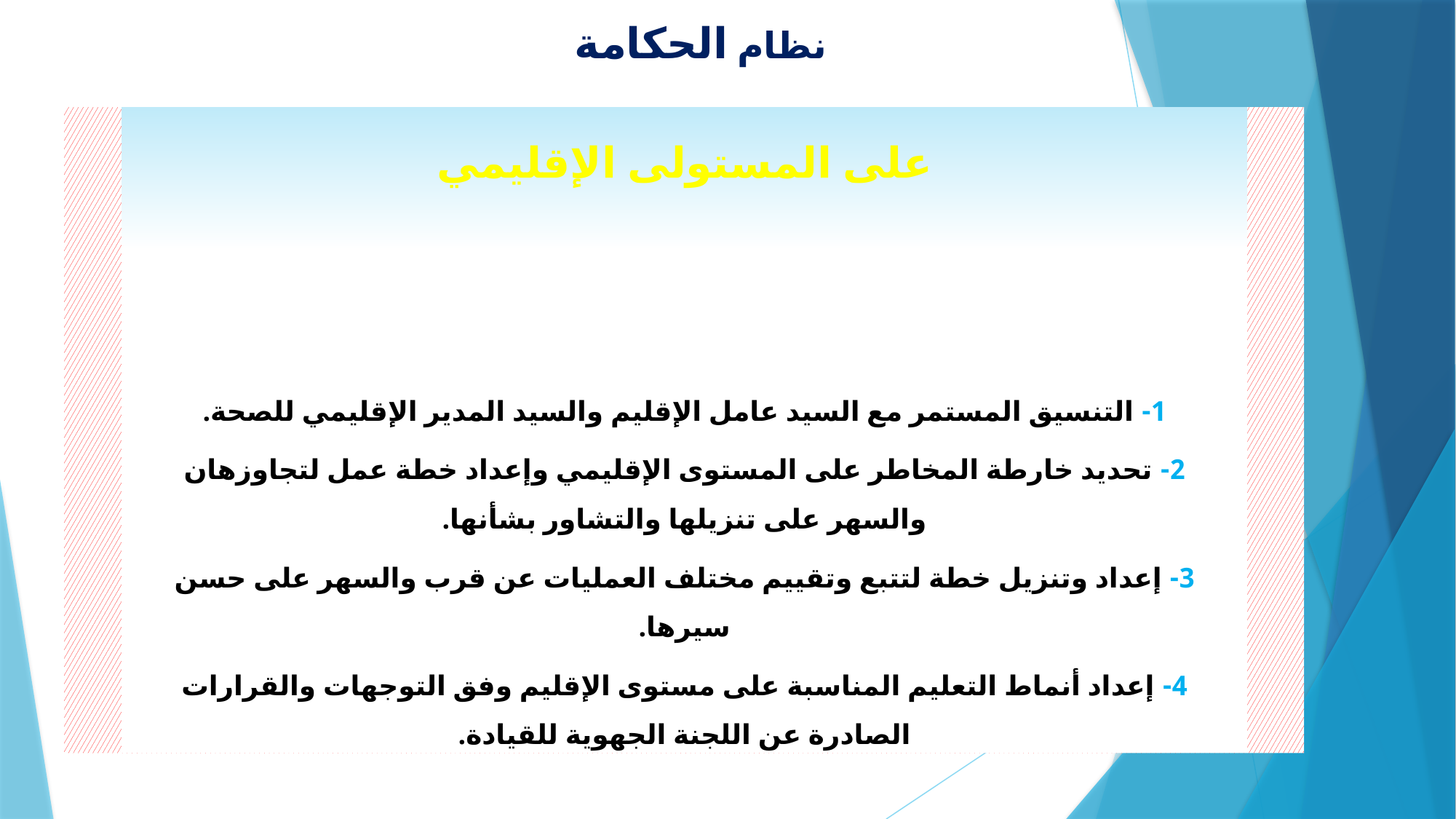

# نظام الحكامة
على المستولى الإقليمي

1- التنسيق المستمر مع السيد عامل الإقليم والسيد المدير الإقليمي للصحة.
2- تحديد خارطة المخاطر على المستوى الإقليمي وإعداد خطة عمل لتجاوزهان والسهر على تنزيلها والتشاور بشأنها.
3- إعداد وتنزيل خطة لتتبع وتقييم مختلف العمليات عن قرب والسهر على حسن سيرها.
4- إعداد أنماط التعليم المناسبة على مستوى الإقليم وفق التوجهات والقرارات الصادرة عن اللجنة الجهوية للقيادة.